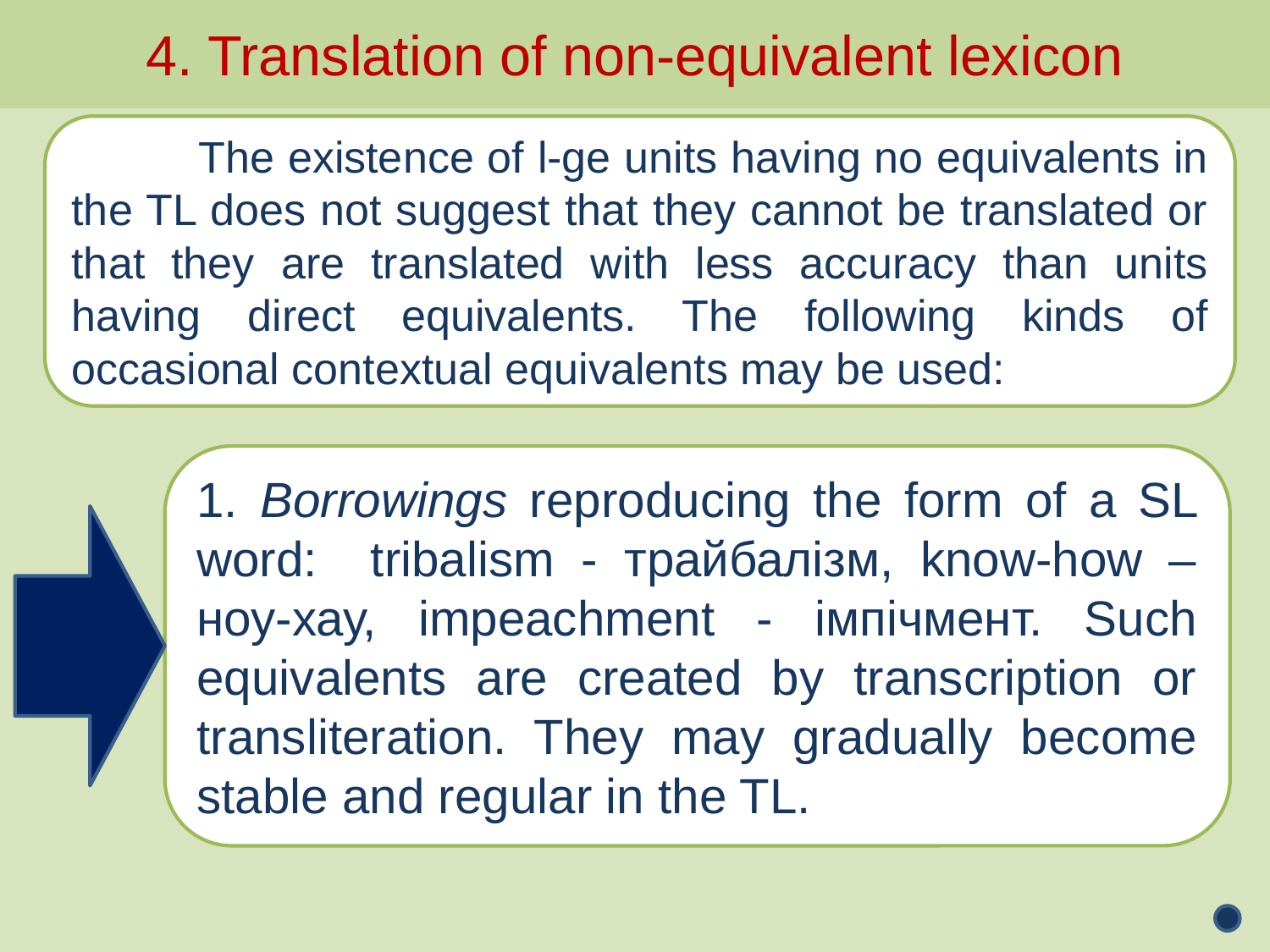

4. Translation of non-equivalent lexicon
	The existence of l-ge units having no equivalents in the TL does not suggest that they cannot be translated or that they are translated with less accuracy than units having direct equivalents. The following kinds of occasional contextual equivalents may be used:

1. Borrowings reproducing the form of a SL word:  tribalism - трайбалізм, know-how – ноу-хау, impeachment - імпічмент. Such equivalents are created by transcription or transliteration. They may gradually become stable and regular in the TL.